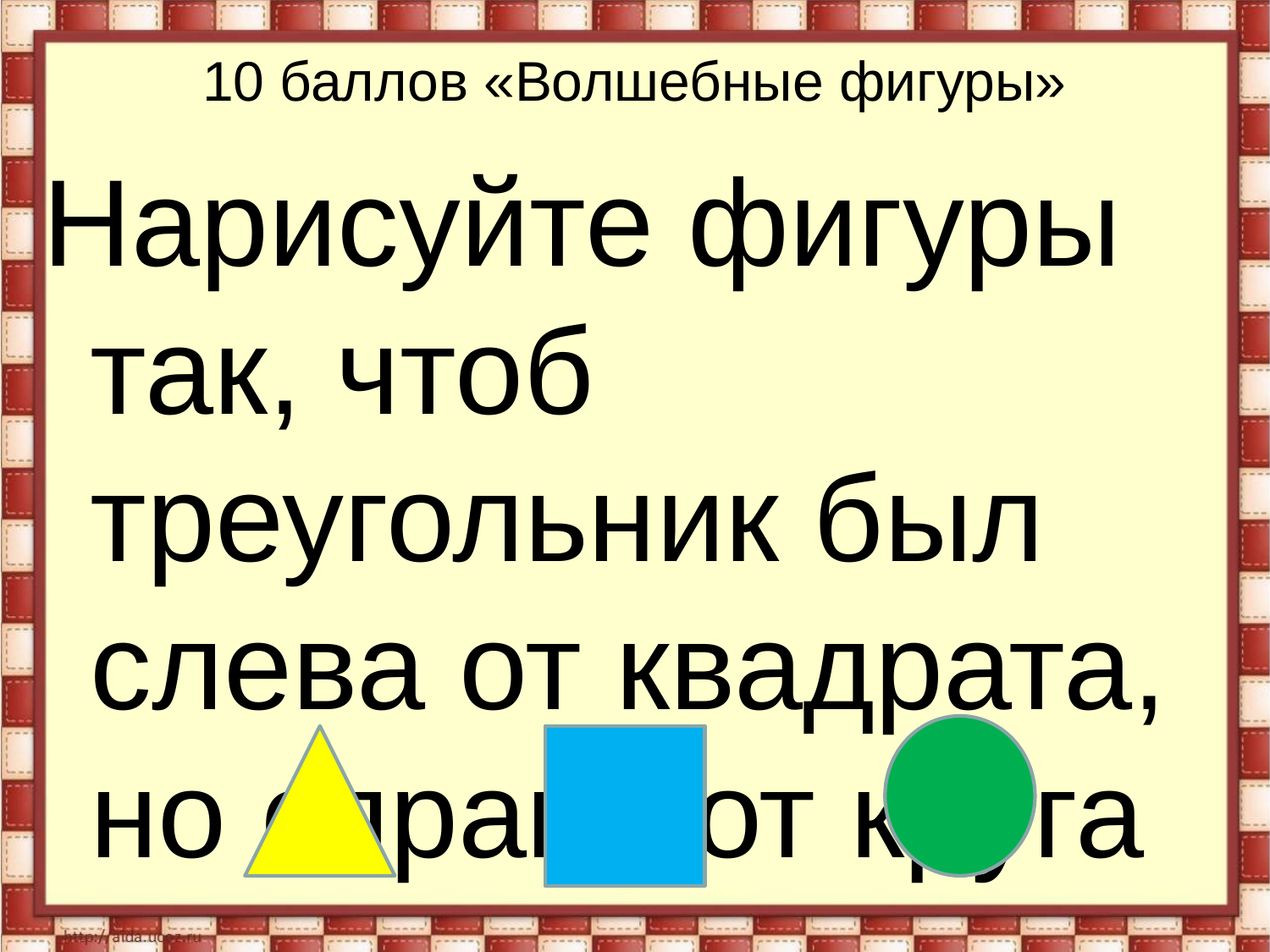

# 10 баллов «Волшебные фигуры»
Нарисуйте фигуры так, чтоб треугольник был слева от квадрата, но справа от круга